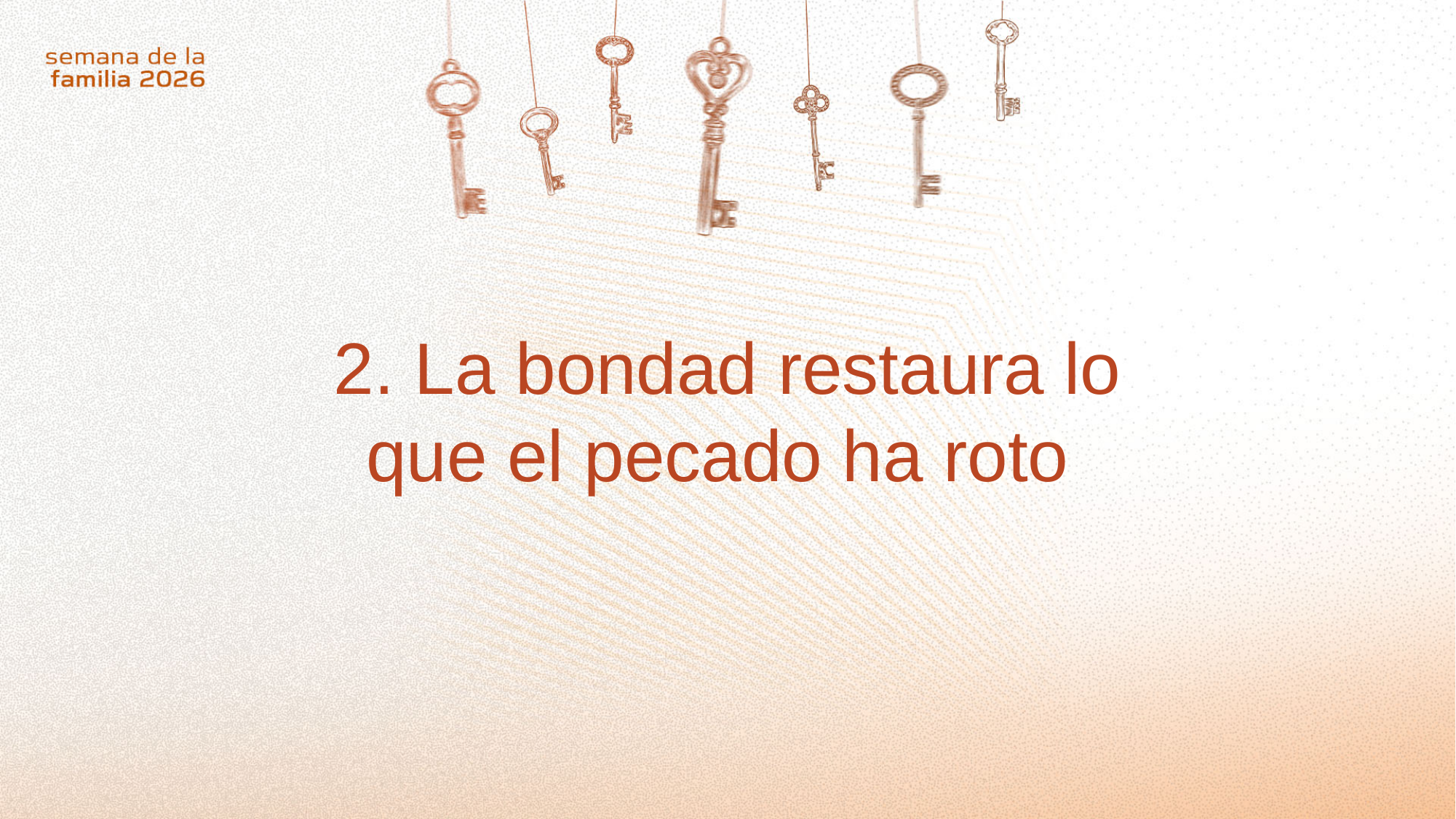

2. La bondad restaura lo que el pecado ha roto